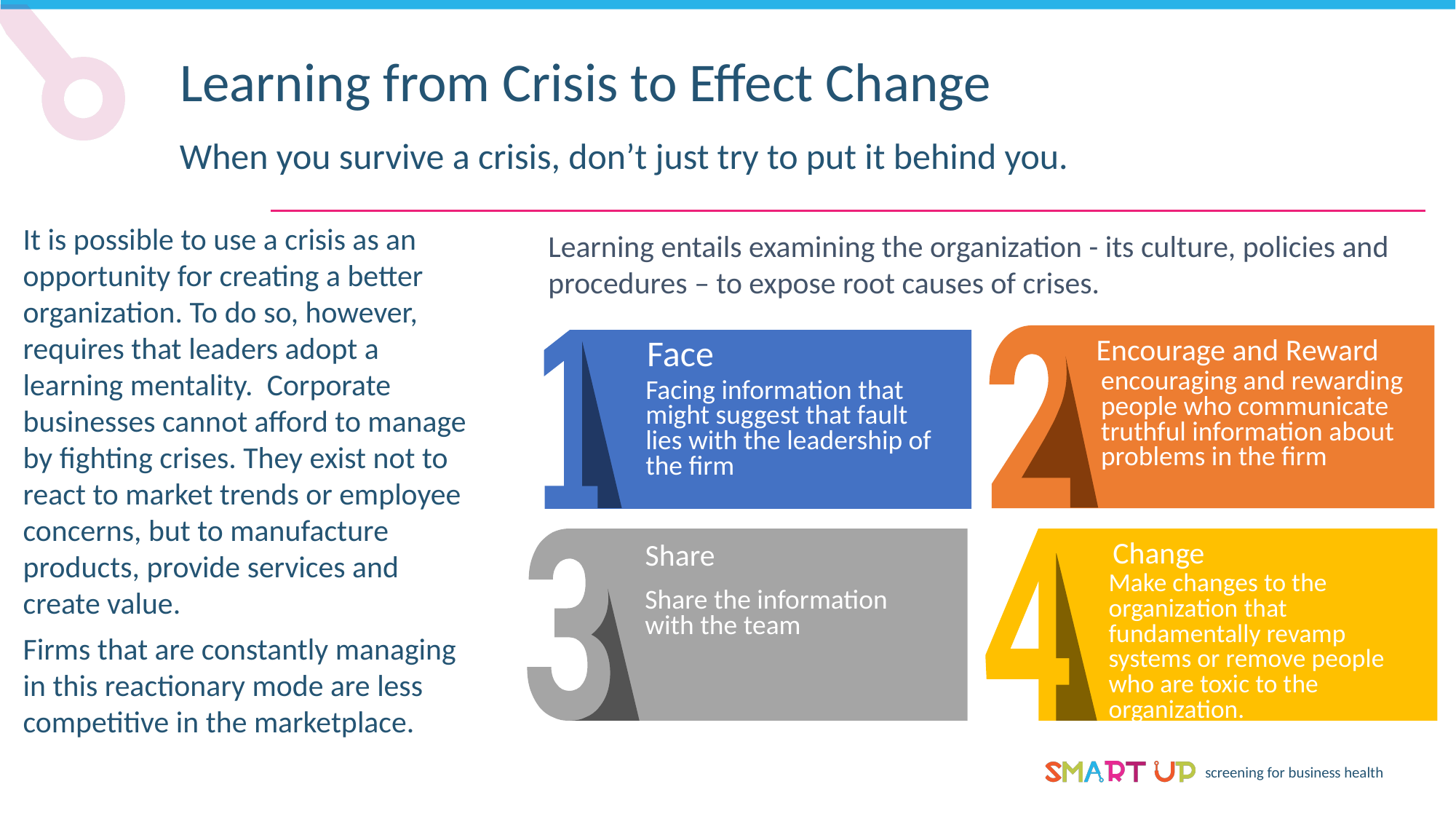

Learning from Crisis to Effect Change
When you survive a crisis, don’t just try to put it behind you.
It is possible to use a crisis as an opportunity for creating a better organization. To do so, however, requires that leaders adopt a learning mentality.  Corporate businesses cannot afford to manage by fighting crises. They exist not to react to market trends or employee concerns, but to manufacture products, provide services and create value.
Firms that are constantly managing in this reactionary mode are less competitive in the marketplace.

Learning entails examining the organization - its culture, policies and procedures – to expose root causes of crises.
Face
Encourage and Reward

encouraging and rewarding people who communicate truthful information about problems in the firm
Facing information that might suggest that fault lies with the leadership of the firm
Change

Share

Make changes to the organization that fundamentally revamp systems or remove people who are toxic to the organization.
Share the information with the team